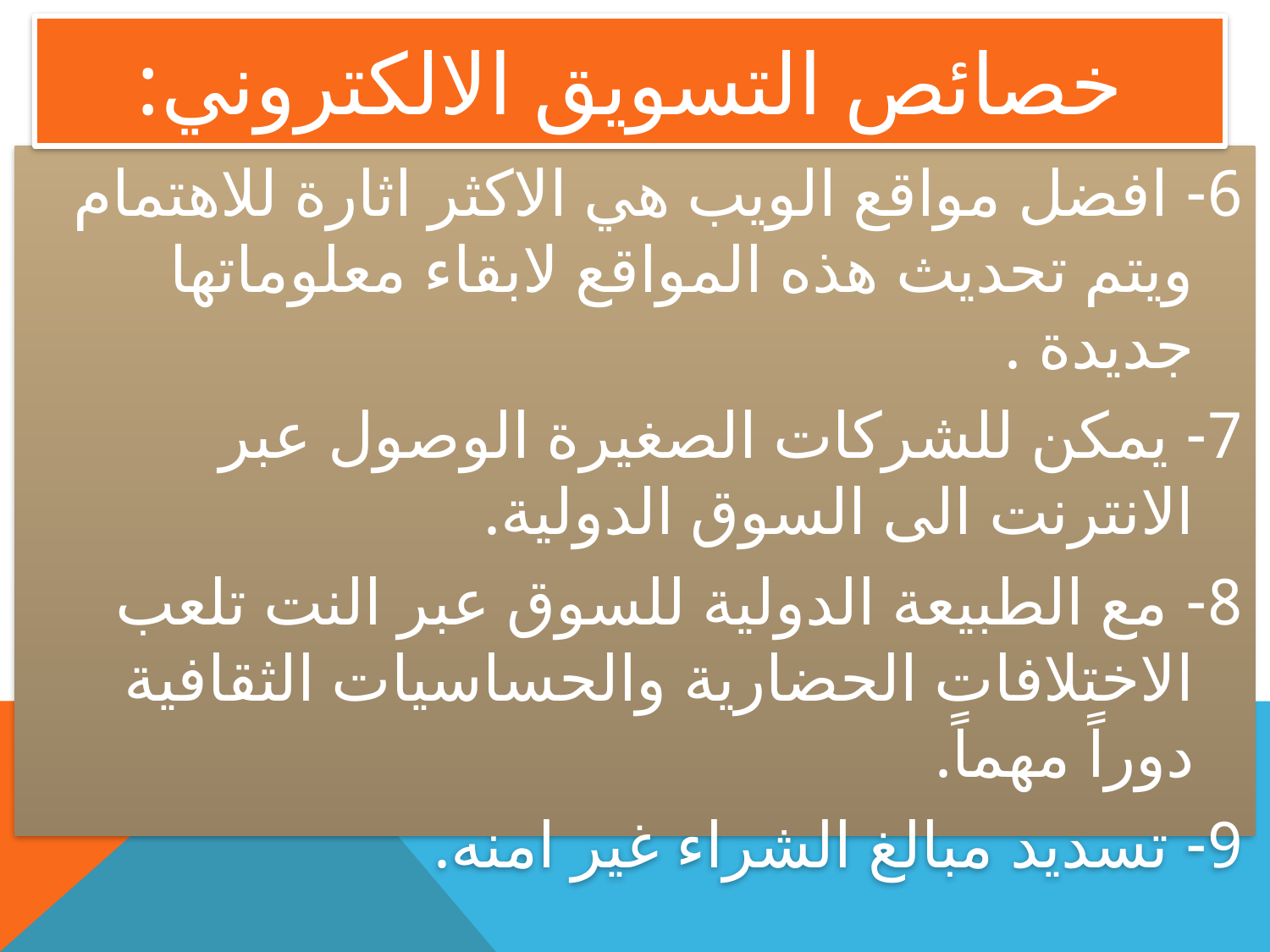

# خصائص التسويق الالكتروني:
6- افضل مواقع الويب هي الاكثر اثارة للاهتمام ويتم تحديث هذه المواقع لابقاء معلوماتها جديدة .
7- يمكن للشركات الصغيرة الوصول عبر الانترنت الى السوق الدولية.
8- مع الطبيعة الدولية للسوق عبر النت تلعب الاختلافات الحضارية والحساسيات الثقافية دوراً مهماً.
9- تسديد مبالغ الشراء غير امنه.